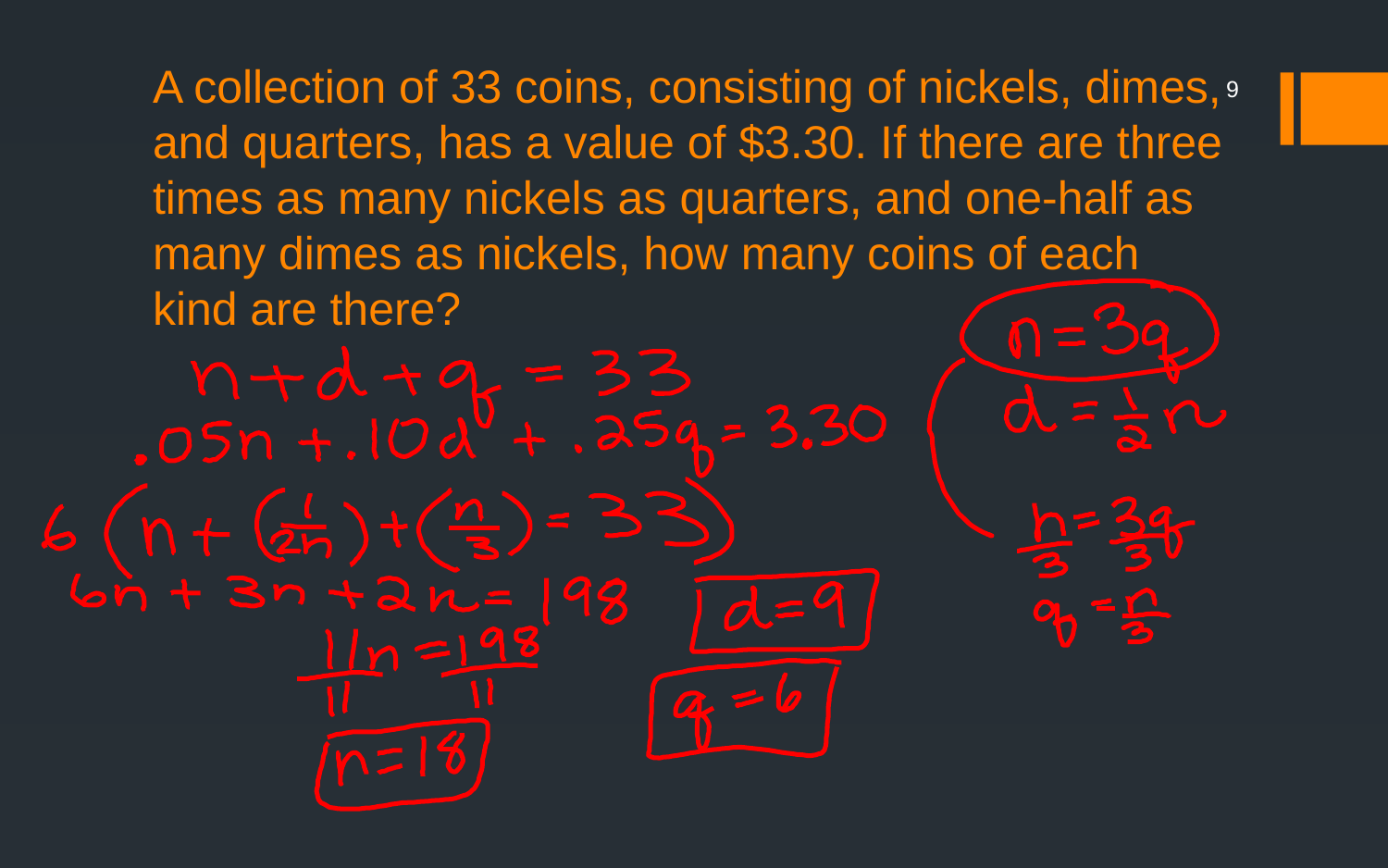

9
# A collection of 33 coins, consisting of nickels, dimes, and quarters, has a value of $3.30. If there are three times as many nickels as quarters, and one-half as many dimes as nickels, how many coins of each kind are there?